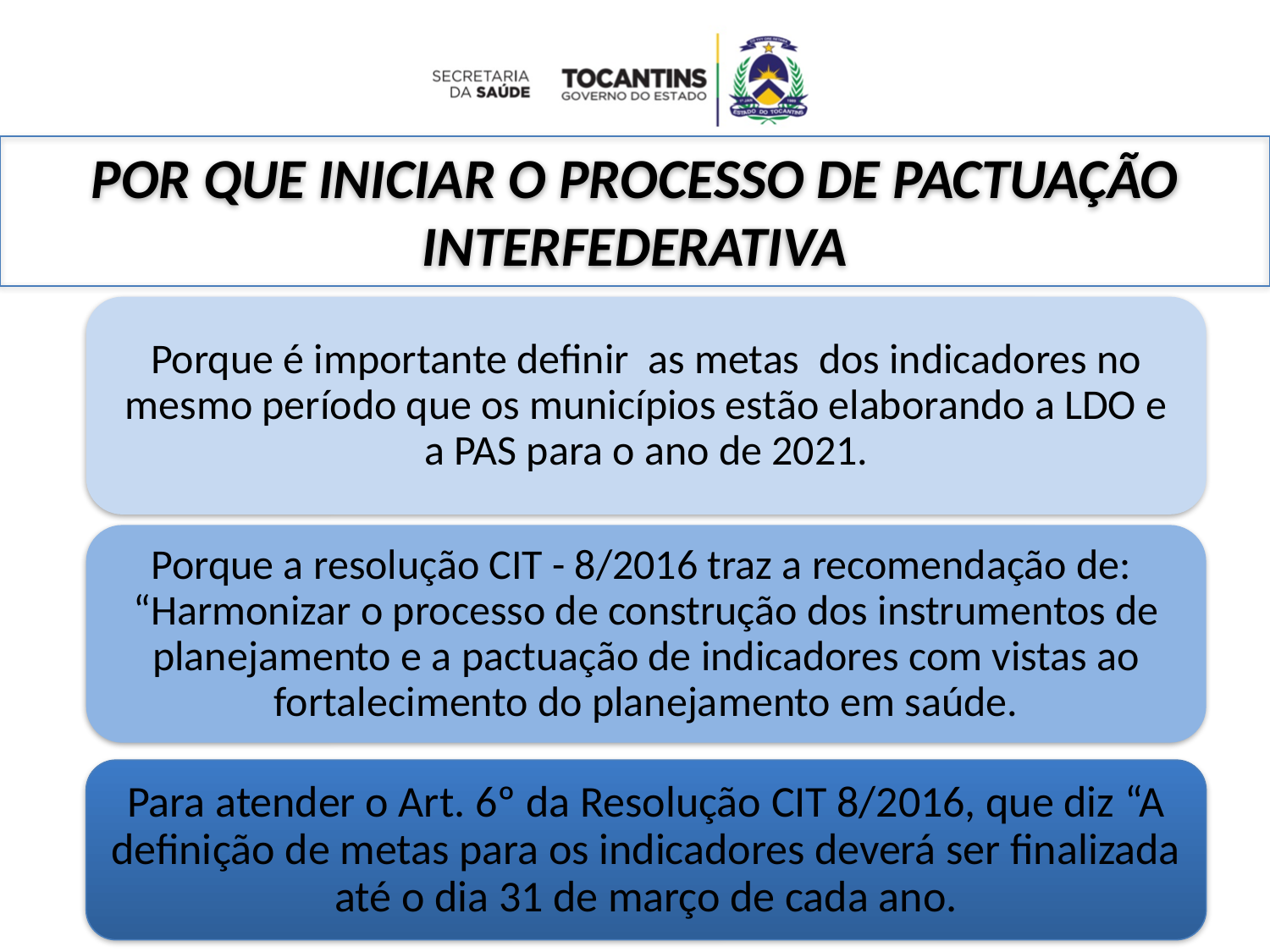

POR QUE INICIAR O PROCESSO DE PACTUAÇÃO INTERFEDERATIVA

Porque é importante definir  as metas  dos indicadores no mesmo período que os municípios estão elaborando a LDO e a PAS para o ano de 2021.

Porque a resolução CIT - 8/2016 traz a recomendação de:  “Harmonizar o processo de construção dos instrumentos de planejamento e a pactuação de indicadores com vistas ao fortalecimento do planejamento em saúde.

Para atender o Art. 6º da Resolução CIT 8/2016, que diz “A definição de metas para os indicadores deverá ser finalizada até o dia 31 de março de cada ano.